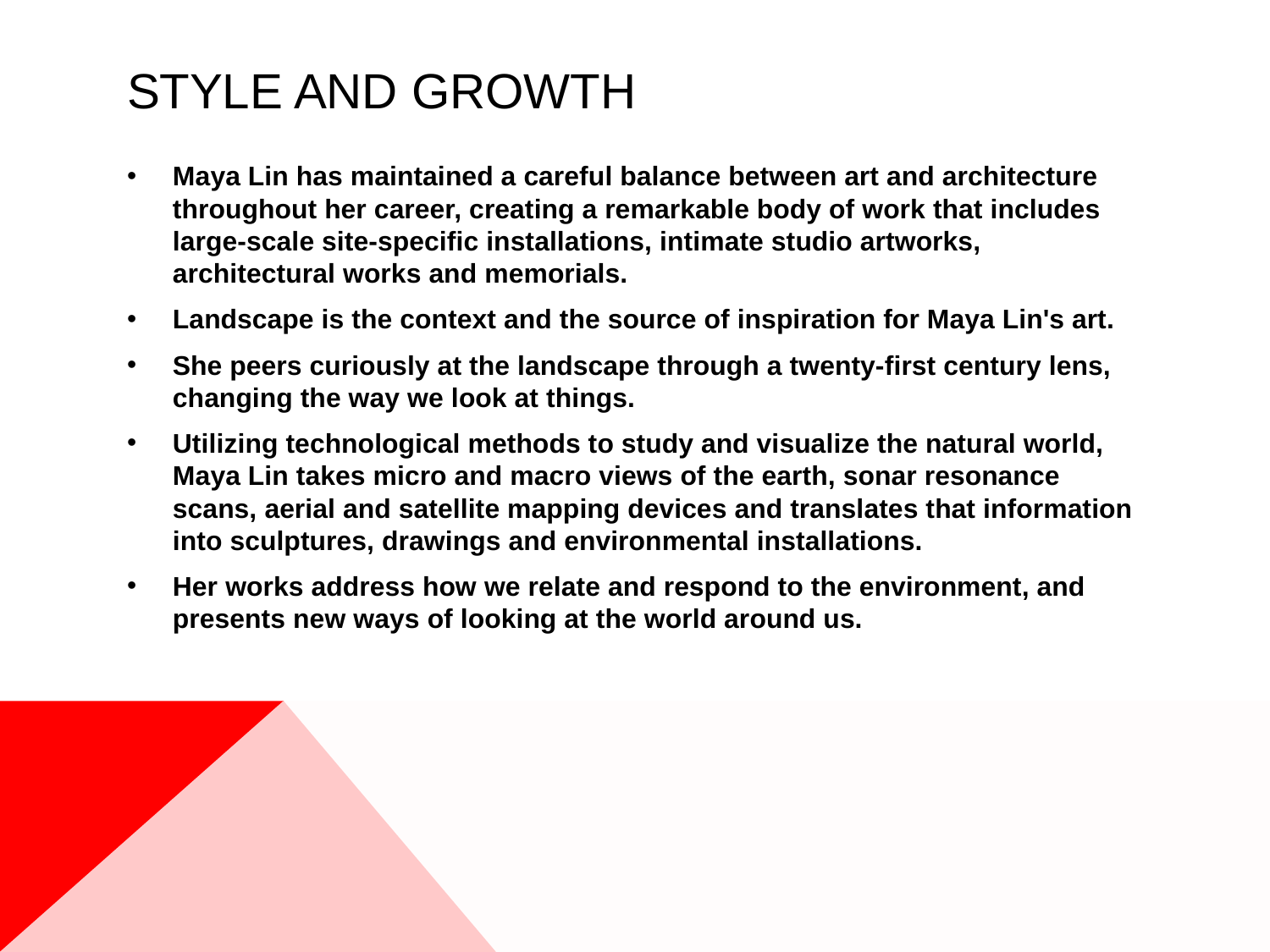

# Style and growth
Maya Lin has maintained a careful balance between art and architecture throughout her career, creating a remarkable body of work that includes large-scale site-specific installations, intimate studio artworks, architectural works and memorials.
Landscape is the context and the source of inspiration for Maya Lin's art.
She peers curiously at the landscape through a twenty-first century lens, changing the way we look at things.
Utilizing technological methods to study and visualize the natural world, Maya Lin takes micro and macro views of the earth, sonar resonance scans, aerial and satellite mapping devices and translates that information into sculptures, drawings and environmental installations.
Her works address how we relate and respond to the environment, and presents new ways of looking at the world around us.